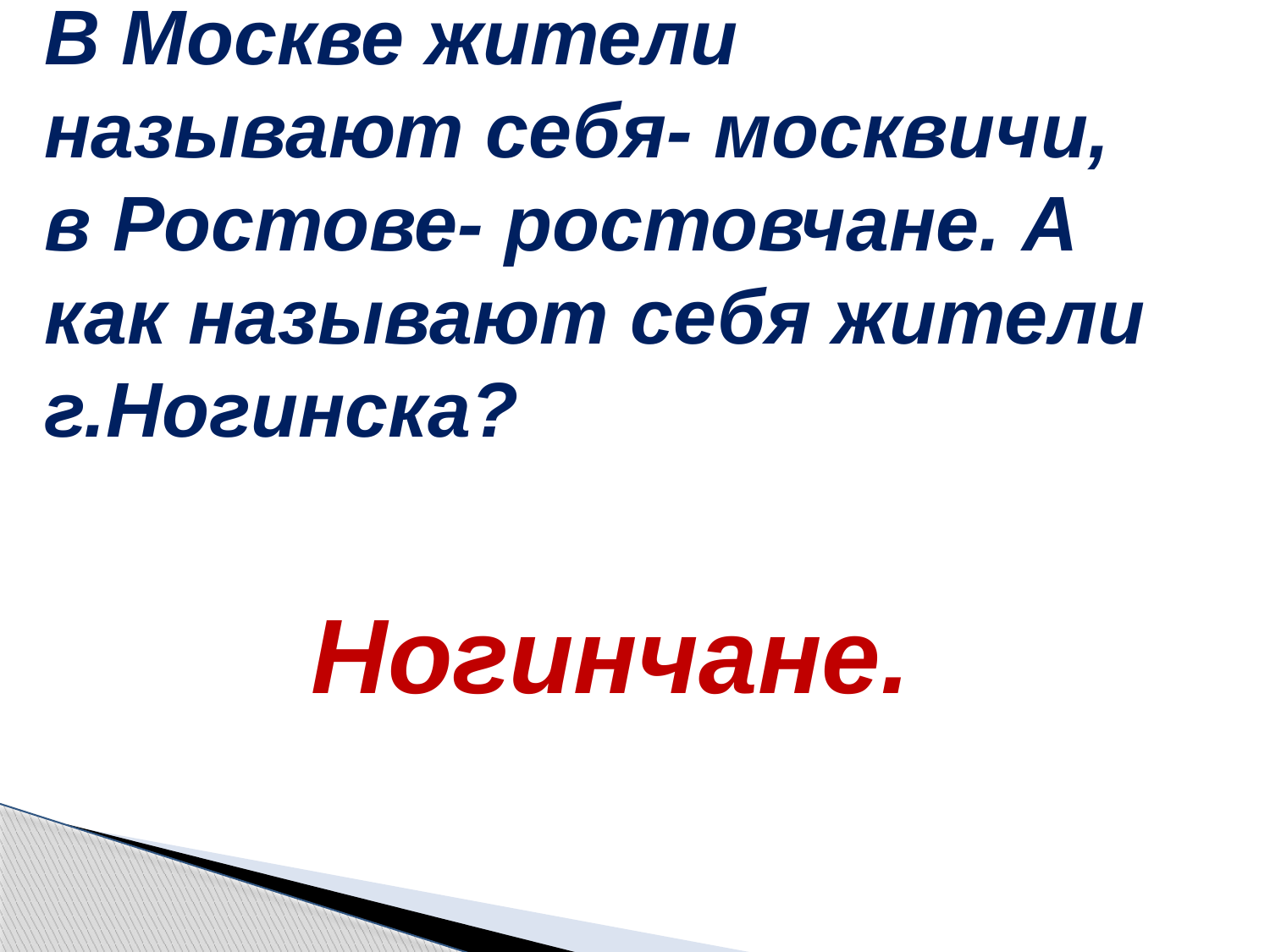

# В Москве жители называют себя- москвичи, в Ростове- ростовчане. А как называют себя жители г.Ногинска?
Ногинчане.